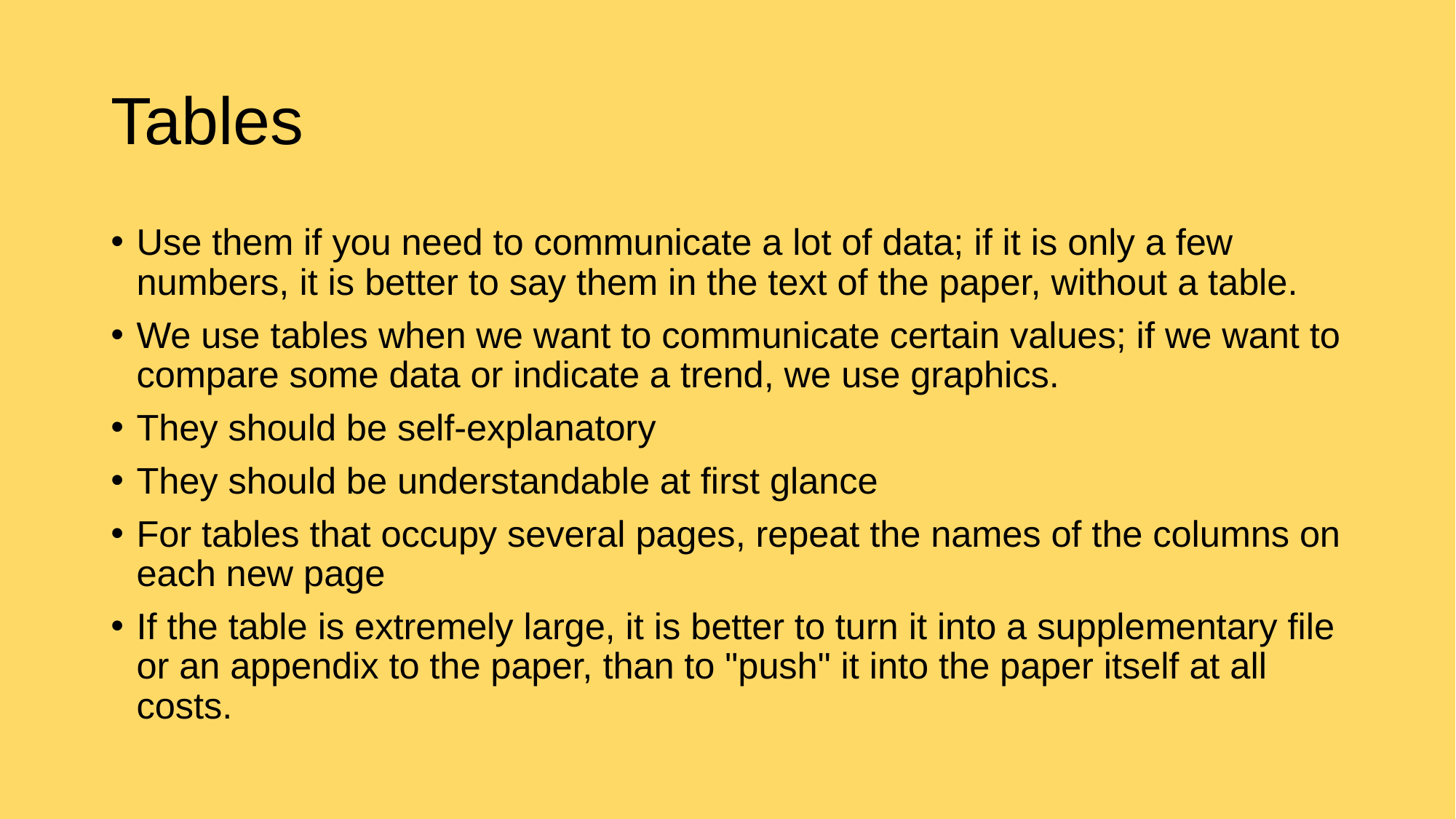

# Tables
Use them if you need to communicate a lot of data; if it is only a few numbers, it is better to say them in the text of the paper, without a table.
We use tables when we want to communicate certain values; if we want to compare some data or indicate a trend, we use graphics.
They should be self-explanatory
They should be understandable at first glance
For tables that occupy several pages, repeat the names of the columns on each new page
If the table is extremely large, it is better to turn it into a supplementary file or an appendix to the paper, than to "push" it into the paper itself at all costs.